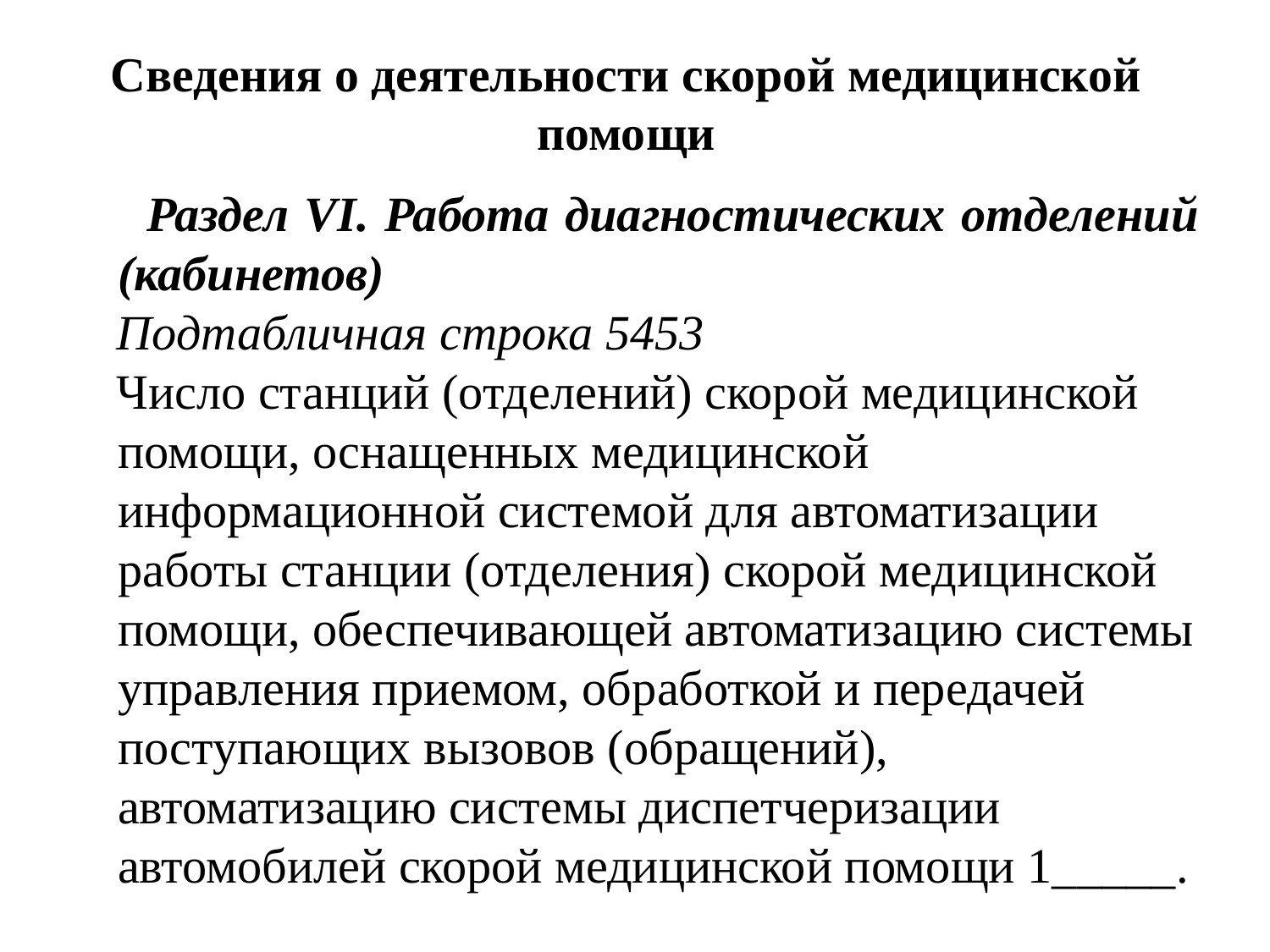

# Сведения о деятельности скорой медицинской помощи
     Раздел VI. Работа диагностических отделений (кабинетов)
    Подтабличная строка 5453
    Число станций (отделений) скорой медицинской помощи, оснащенных медицинской информационной системой для автоматизации работы станции (отделения) скорой медицинской помощи, обеспечивающей автоматизацию системы управления приемом, обработкой и передачей поступающих вызовов (обращений), автоматизацию системы диспетчеризации автомобилей скорой медицинской помощи 1_____.